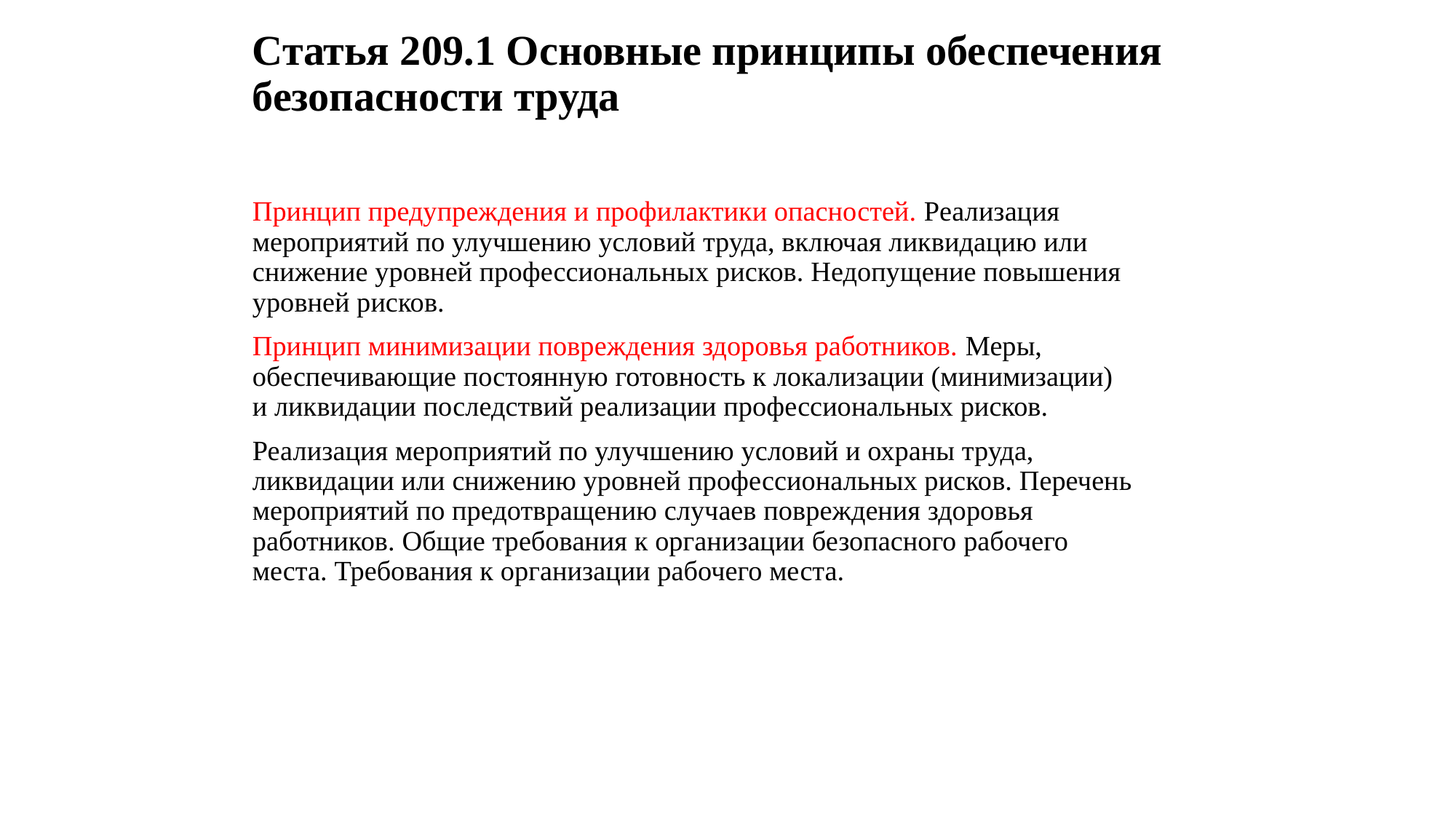

# Статья 209.1 Основные принципы обеспечения безопасности труда

Принцип предупреждения и профилактики опасностей. Реализация мероприятий по улучшению условий труда, включая ликвидацию или снижение уровней профессиональных рисков. Недопущение повышения уровней рисков.
Принцип минимизации повреждения здоровья работников. Меры, обеспечивающие постоянную готовность к локализации (минимизации) и ликвидации последствий реализации профессиональных рисков.
Реализация мероприятий по улучшению условий и охраны труда, ликвидации или снижению уровней профессиональных рисков. Перечень мероприятий по предотвращению случаев повреждения здоровья работников. Общие требования к организации безопасного рабочего места. Требования к организации рабочего места.